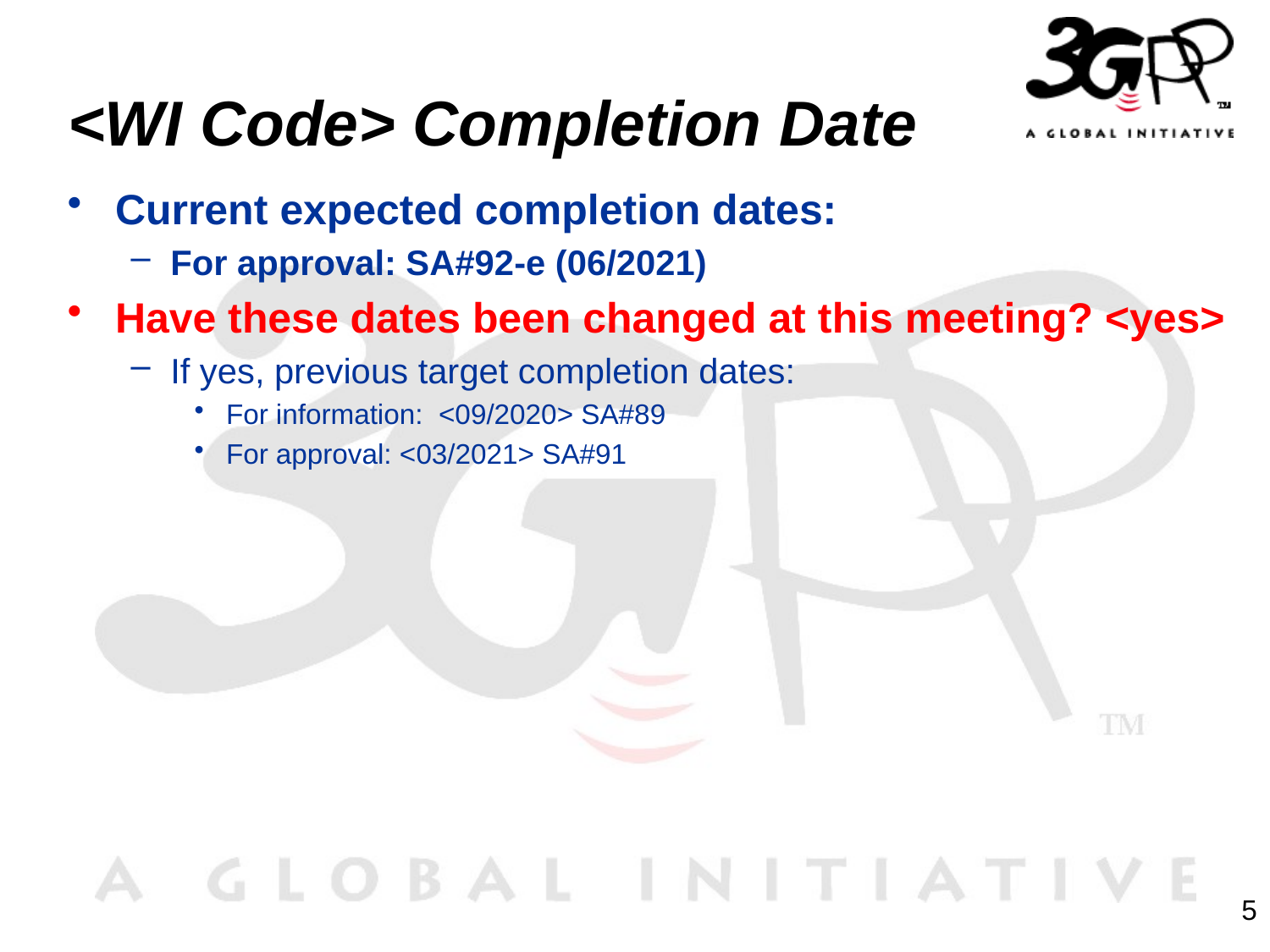

# <WI Code> Completion Date
Current expected completion dates:
For approval: SA#92-e (06/2021)
Have these dates been changed at this meeting? <yes>
If yes, previous target completion dates:
For information:  <09/2020> SA#89
For approval: <03/2021> SA#91

5